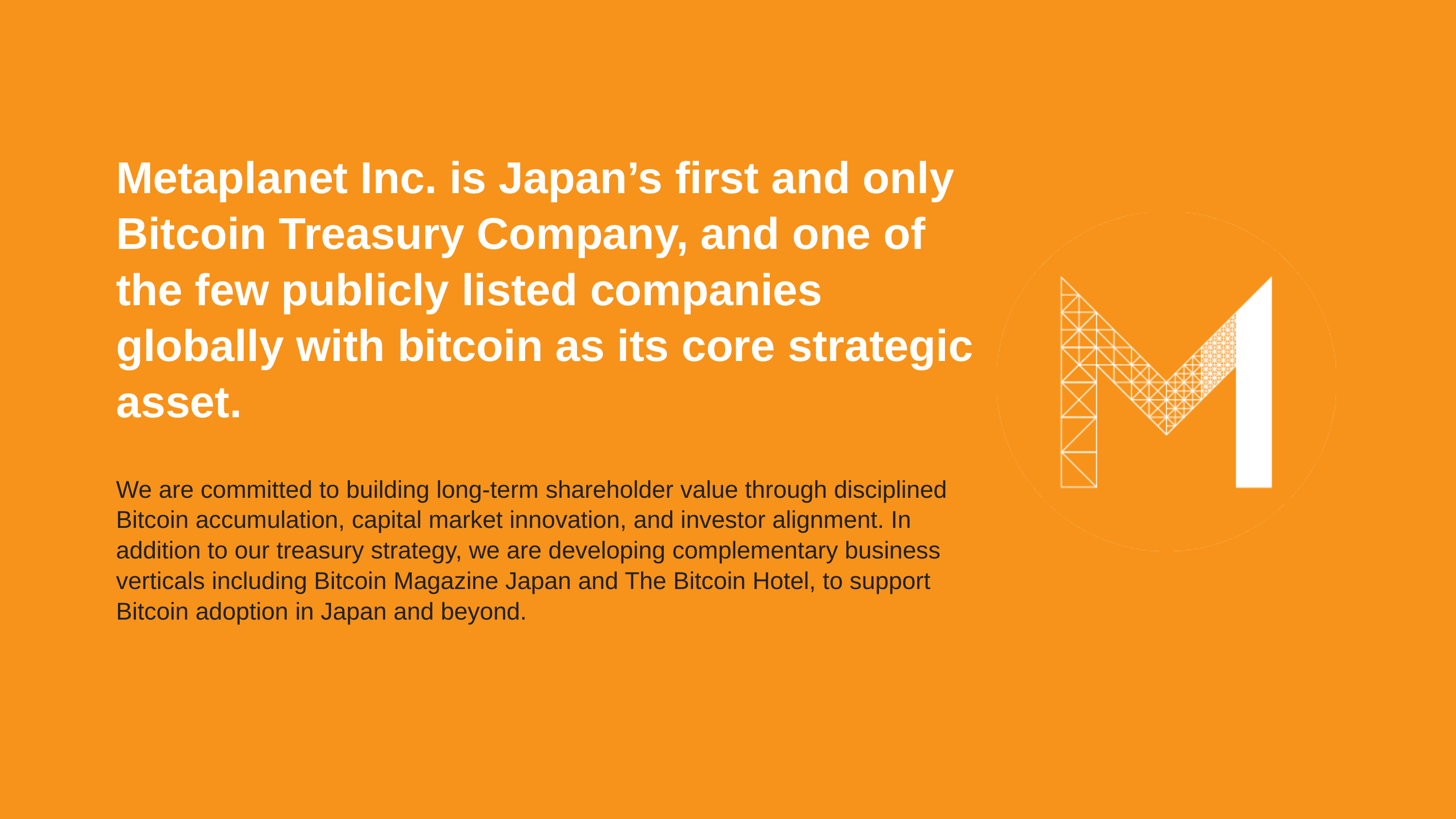

# Metaplanet Inc. is Japan’s first and only Bitcoin Treasury Company, and one of the few publicly listed companies globally with bitcoin as its core strategic asset. We are committed to building long-term shareholder value through disciplined Bitcoin accumulation, capital market innovation, and investor alignment. In addition to our treasury strategy, we are developing complementary business verticals including Bitcoin Magazine Japan and The Bitcoin Hotel, to support Bitcoin adoption in Japan and beyond.